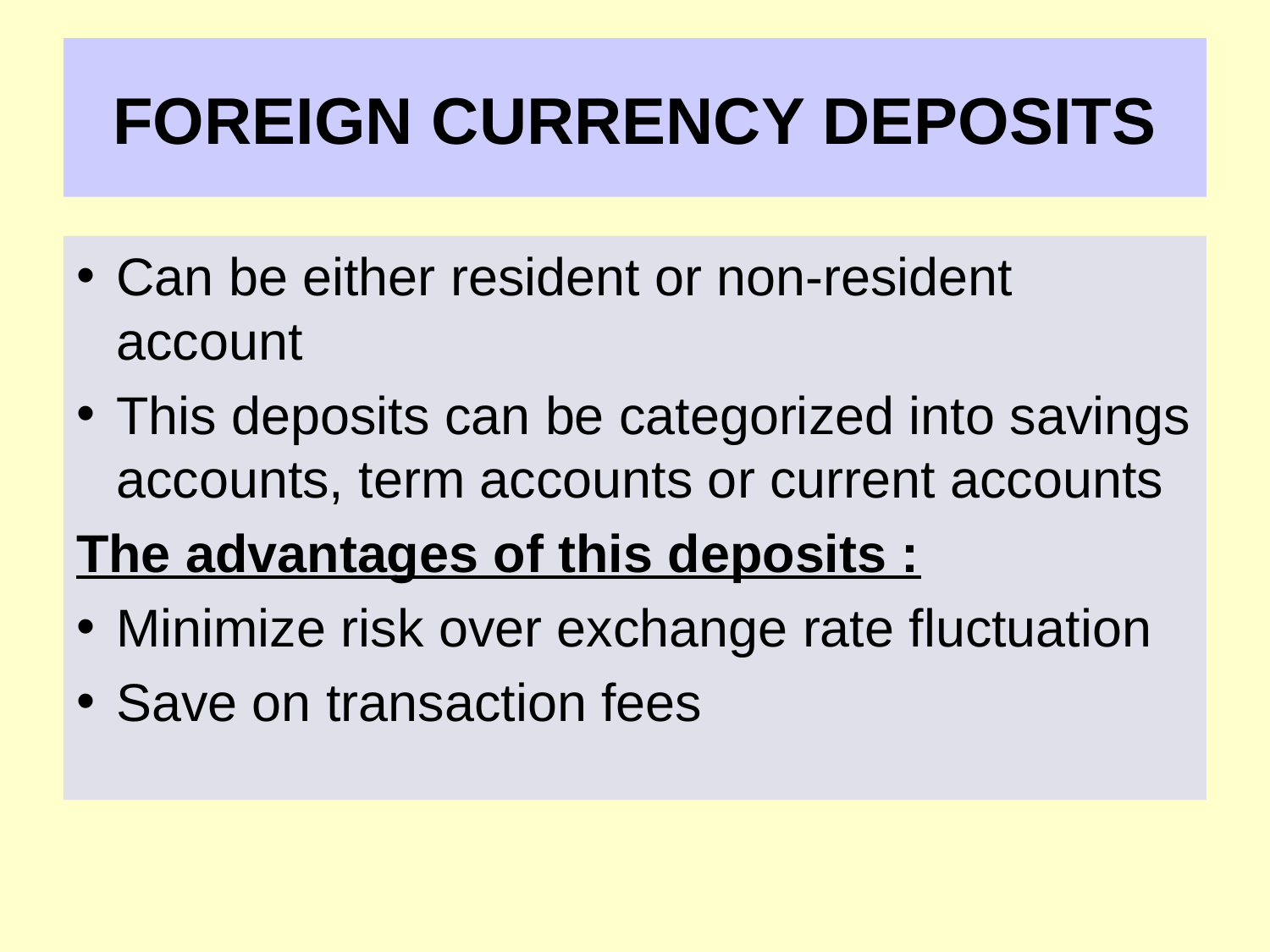

# FOREIGN CURRENCY DEPOSITS
Can be either resident or non-resident account
This deposits can be categorized into savings accounts, term accounts or current accounts
The advantages of this deposits :
Minimize risk over exchange rate fluctuation
Save on transaction fees